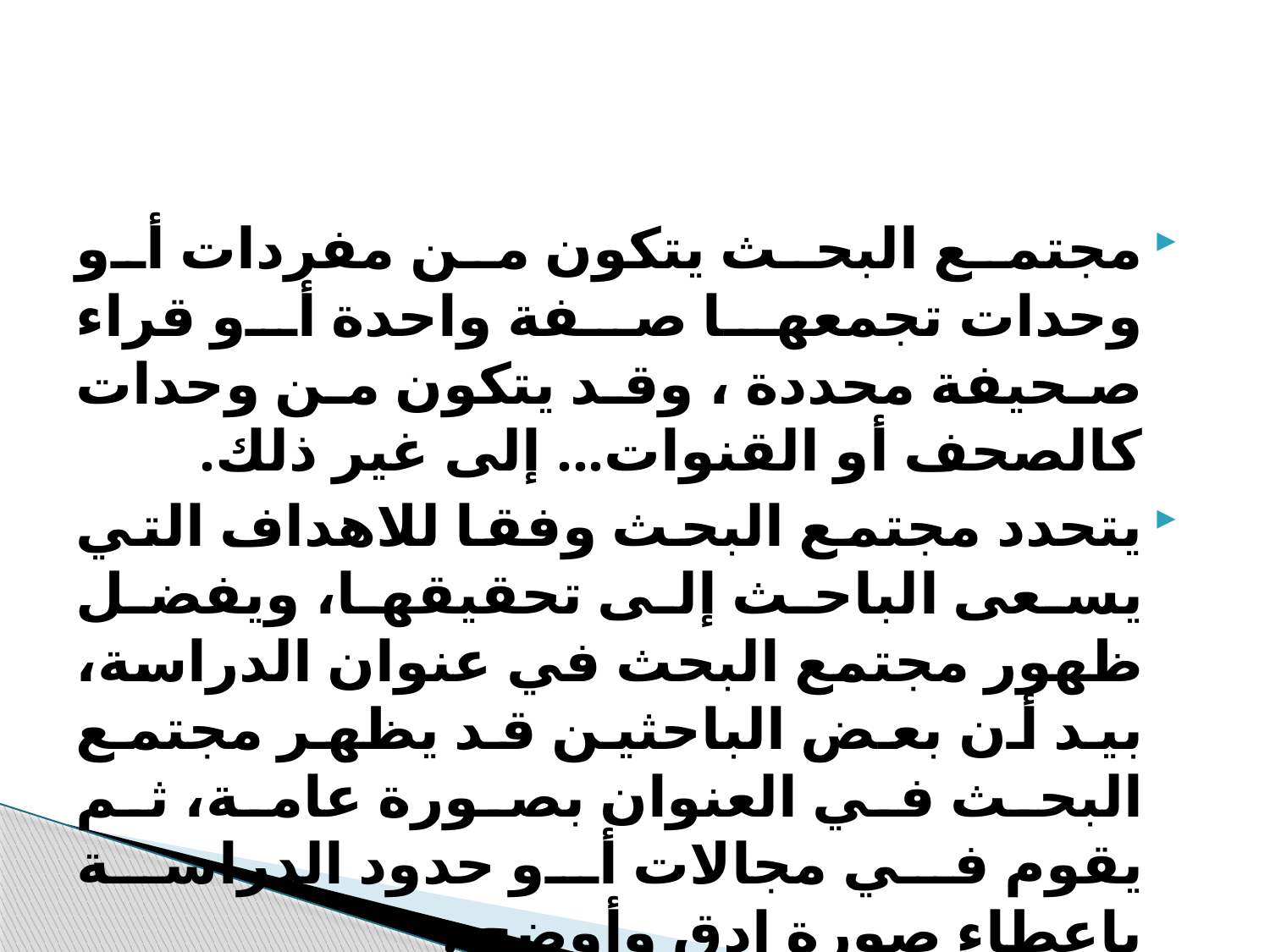

#
مجتمع البحث يتكون من مفردات أو وحدات تجمعها صفة واحدة أو قراء صحيفة محددة ، وقد يتكون من وحدات كالصحف أو القنوات... إلى غير ذلك.
يتحدد مجتمع البحث وفقا للاهداف التي يسعى الباحث إلى تحقيقها، ويفضل ظهور مجتمع البحث في عنوان الدراسة، بيد أن بعض الباحثين قد يظهر مجتمع البحث في العنوان بصورة عامة، ثم يقوم في مجالات أو حدود الدراسة باعطاء صورة ادق وأوضح .
مثال ( الصحف السعودية) المقصود بها الصحف السعودية الدولية، مع تقديم مبررات لذلك.